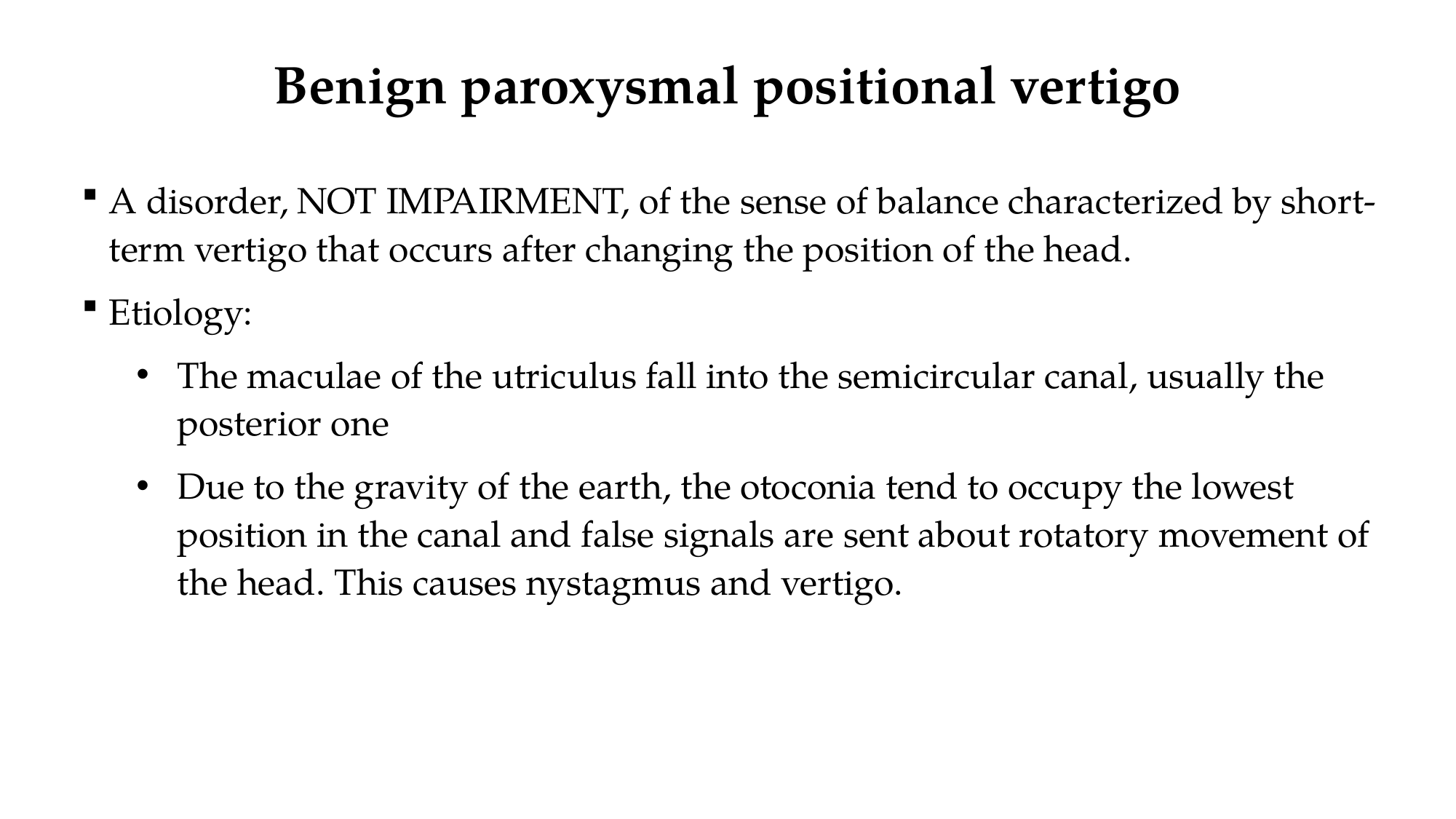

Benign paroxysmal positional vertigo
A disorder, NOT IMPAIRMENT, of the sense of balance characterized by short-term vertigo that occurs after changing the position of the head.
Etiology:
The maculae of the utriculus fall into the semicircular canal, usually the posterior one
Due to the gravity of the earth, the otoconia tend to occupy the lowest position in the canal and false signals are sent about rotatory movement of the head. This causes nystagmus and vertigo.